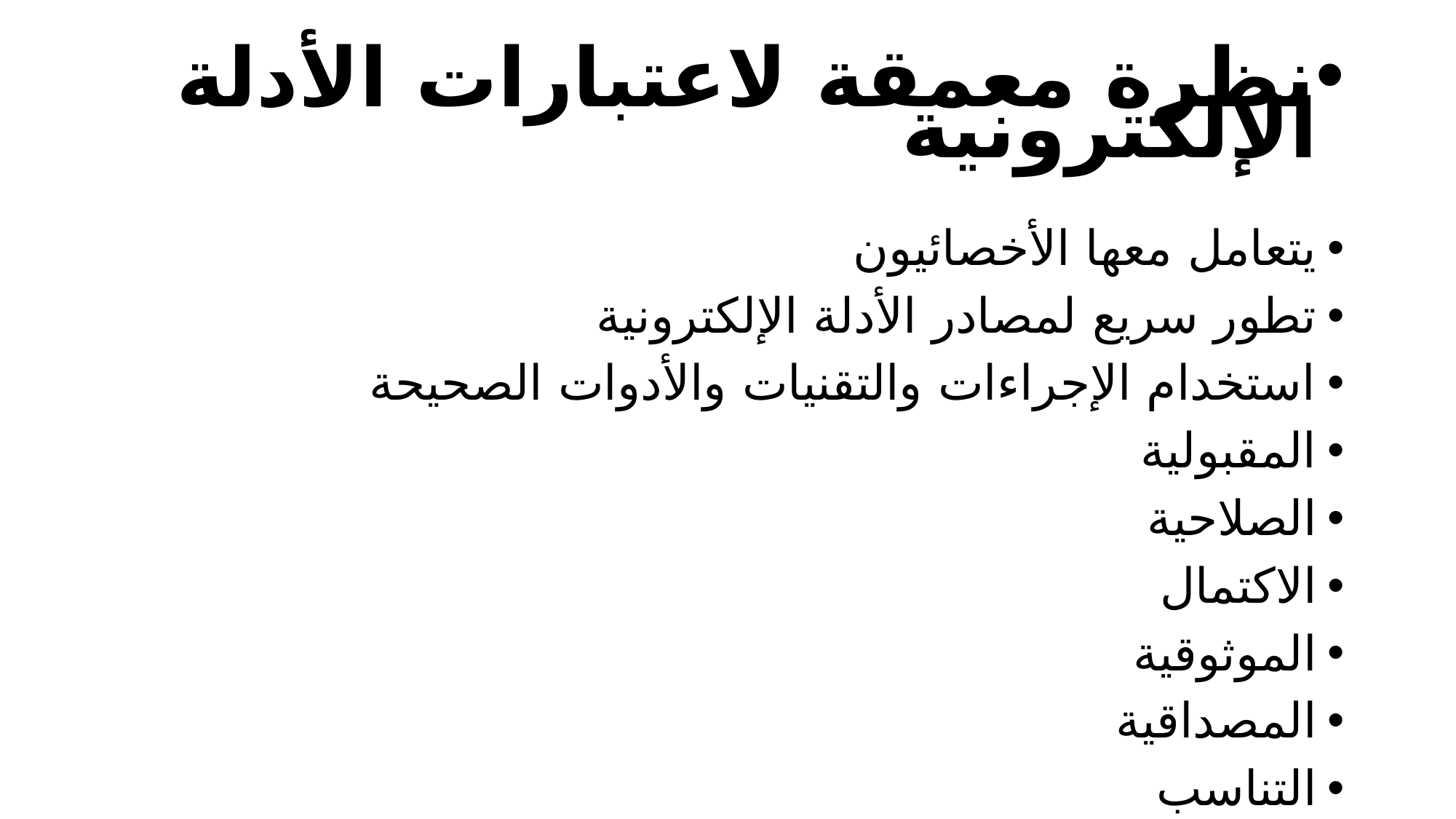

# نظرة معمقة لاعتبارات الأدلة الإلكترونية
يتعامل معها الأخصائيون
تطور سريع لمصادر الأدلة الإلكترونية
استخدام الإجراءات والتقنيات والأدوات الصحيحة
المقبولية
الصلاحية
الاكتمال
الموثوقية
المصداقية
التناسب